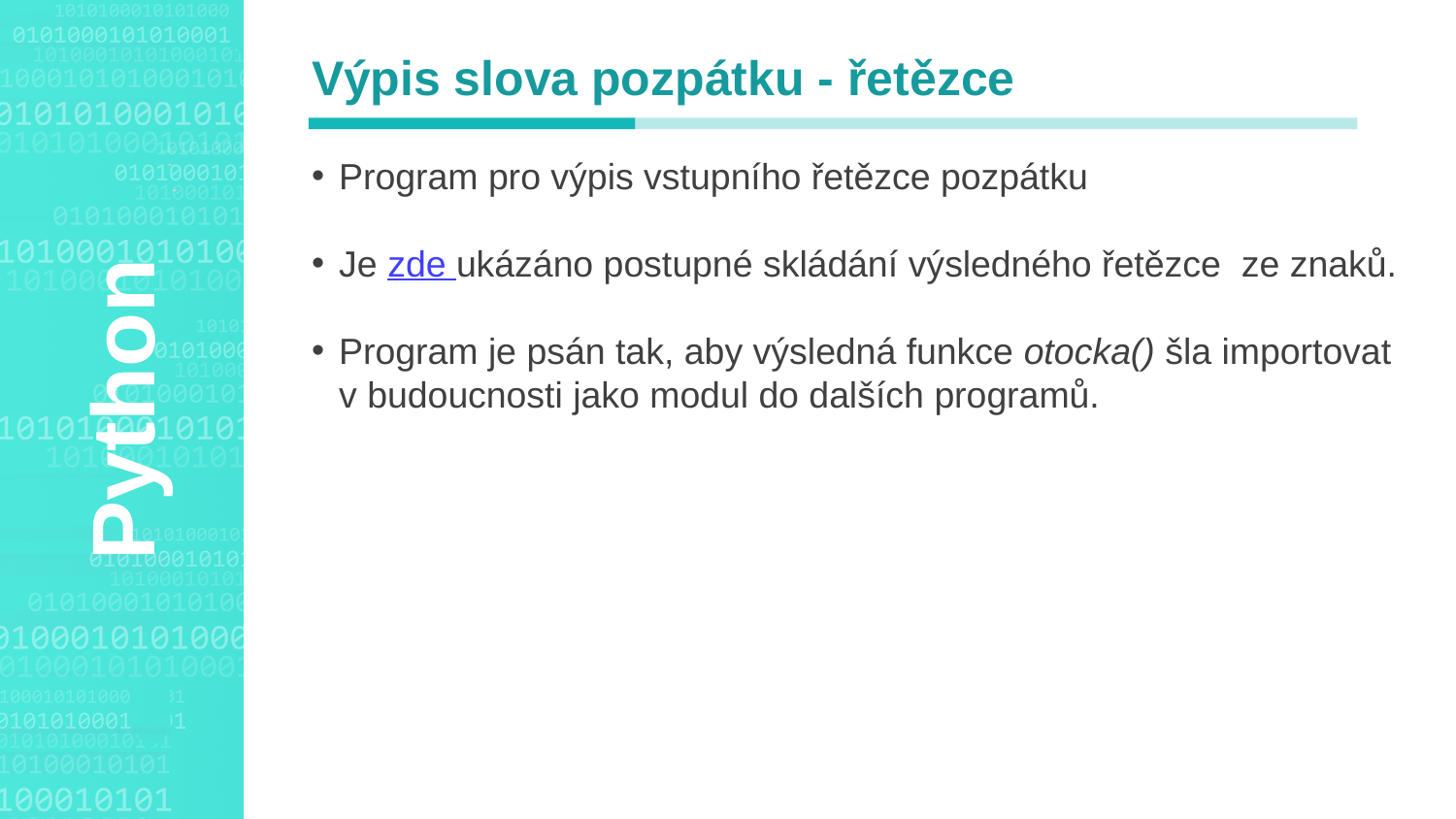

Výpis slova pozpátku - řetězce
Program pro výpis vstupního řetězce pozpátku

Je zde ukázáno postupné skládání výsledného řetězce  ze znaků.

Program je psán tak, aby výsledná funkce otocka() šla importovat v budoucnosti jako modul do dalších programů.

Agenda Style

Python